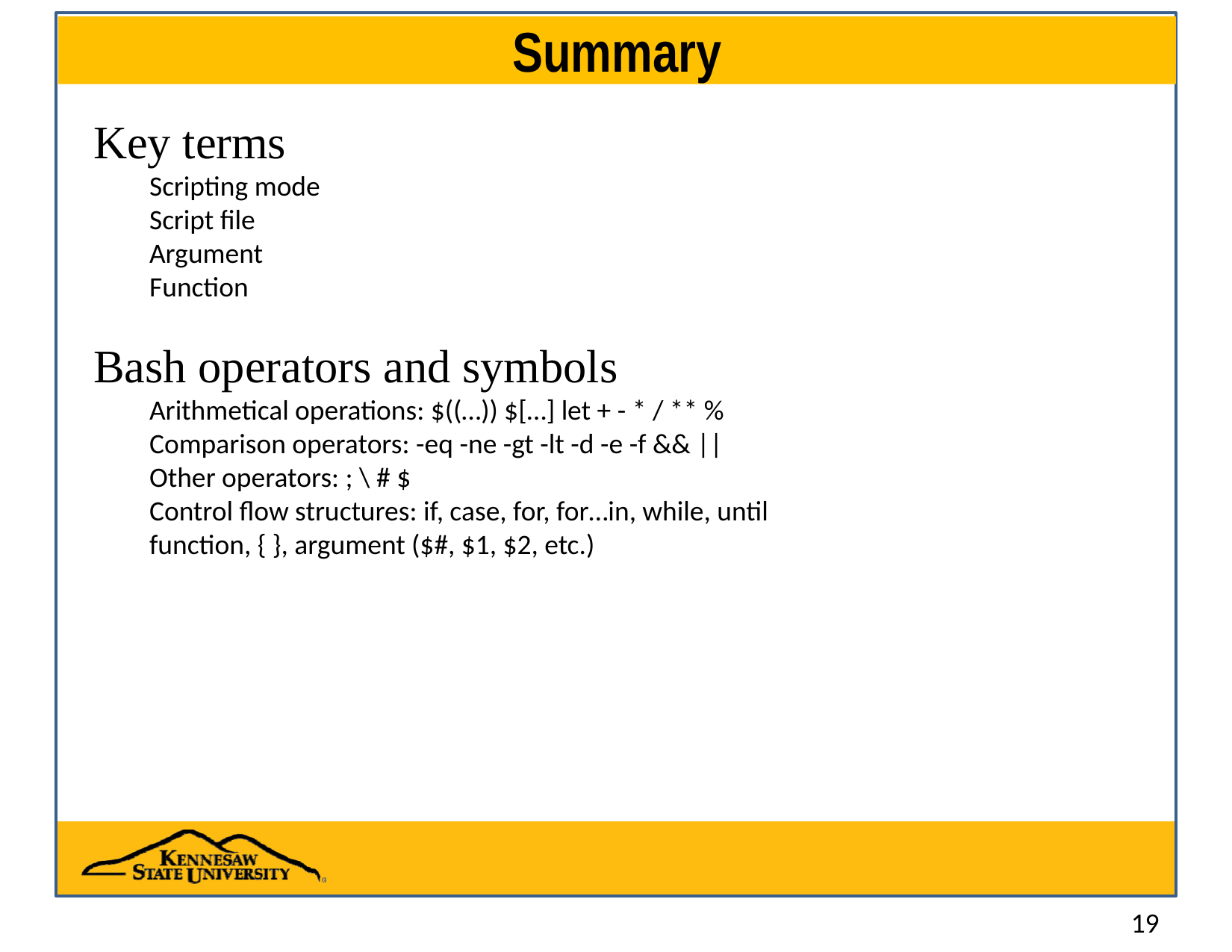

# Summary
Key terms
Scripting mode
Script file
Argument
Function

Bash operators and symbols
Arithmetical operations: $((…)) $[…] let + - * / ** %
Comparison operators: -eq -ne -gt -lt -d -e -f && ||
Other operators: ; \ # $
Control flow structures: if, case, for, for…in, while, until
function, { }, argument ($#, $1, $2, etc.)